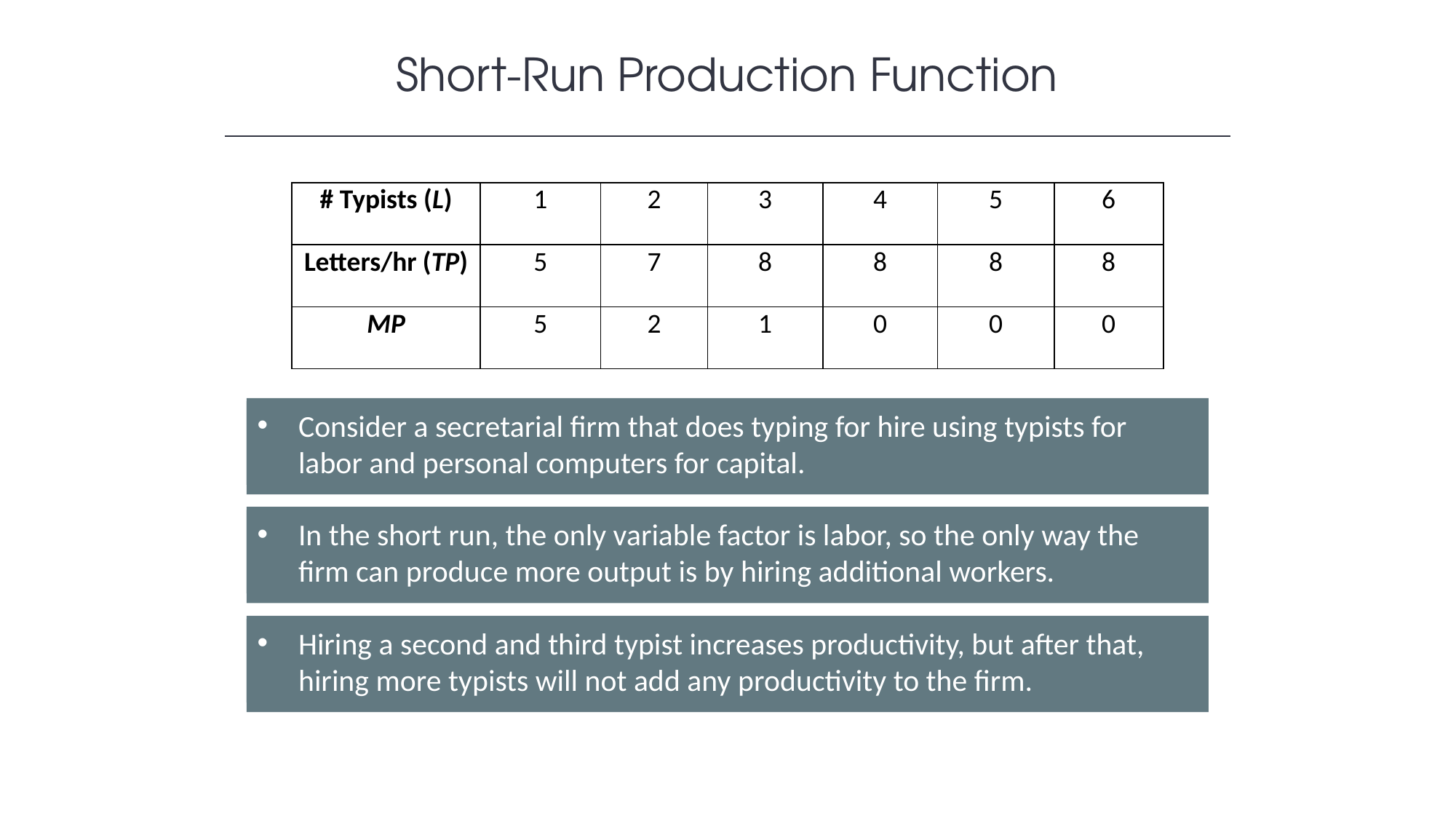

Short-Run Production Function
| # Typists (L) | 1 | 2 | 3 | 4 | 5 | 6 |
| --- | --- | --- | --- | --- | --- | --- |
| Letters/hr (TP) | 5 | 7 | 8 | 8 | 8 | 8 |
| MP | 5 | 2 | 1 | 0 | 0 | 0 |

Consider a secretarial firm that does typing for hire using typists for labor and personal computers for capital.

In the short run, the only variable factor is labor, so the only way the firm can produce more output is by hiring additional workers.

Hiring a second and third typist increases productivity, but after that, hiring more typists will not add any productivity to the firm.